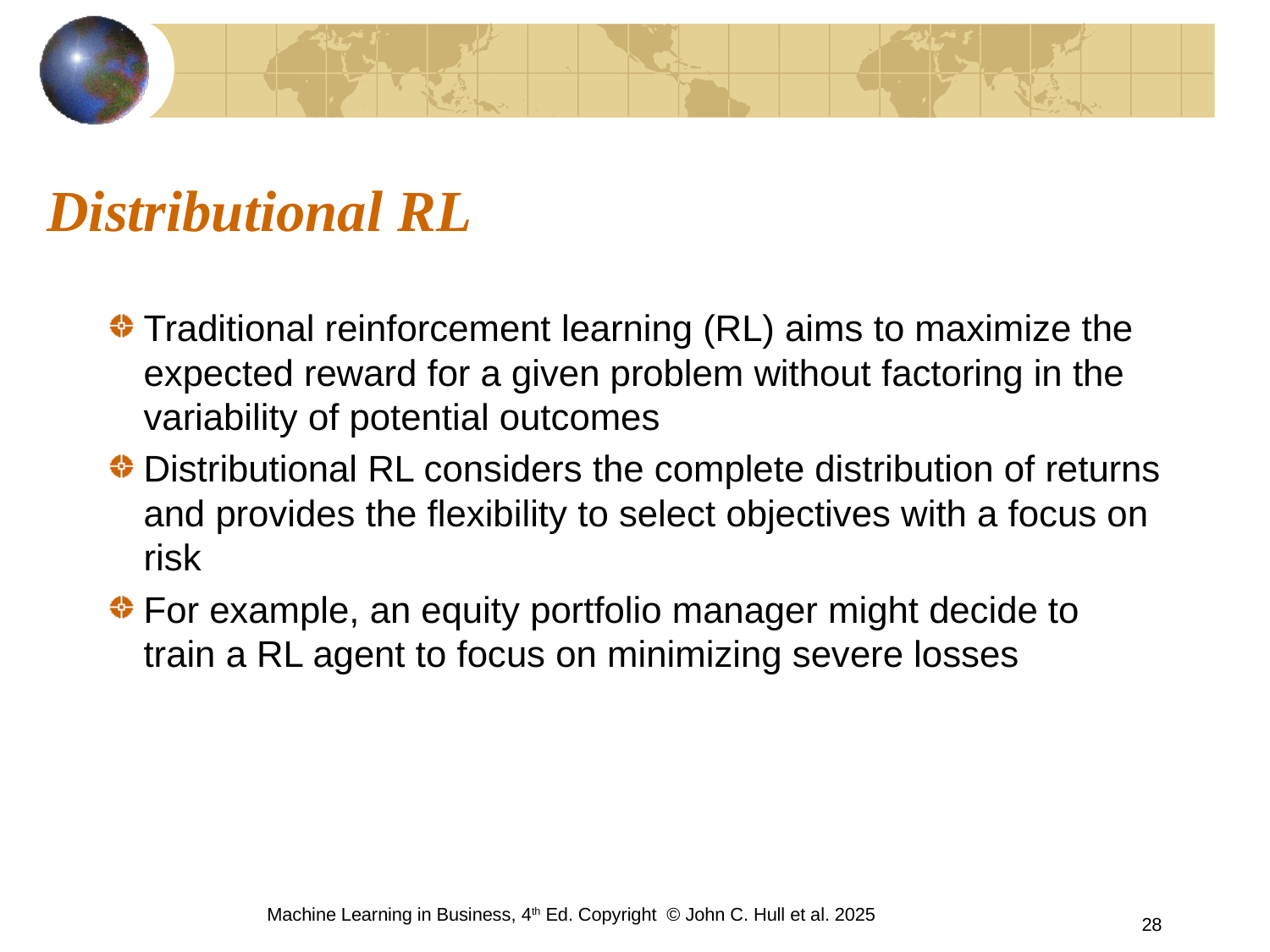

# Distributional RL
Traditional reinforcement learning (RL) aims to maximize the expected reward for a given problem without factoring in the variability of potential outcomes
Distributional RL considers the complete distribution of returns and provides the flexibility to select objectives with a focus on risk
For example, an equity portfolio manager might decide to train a RL agent to focus on minimizing severe losses
Machine Learning in Business, 4th Ed. Copyright  © John C. Hull et al. 2025
28